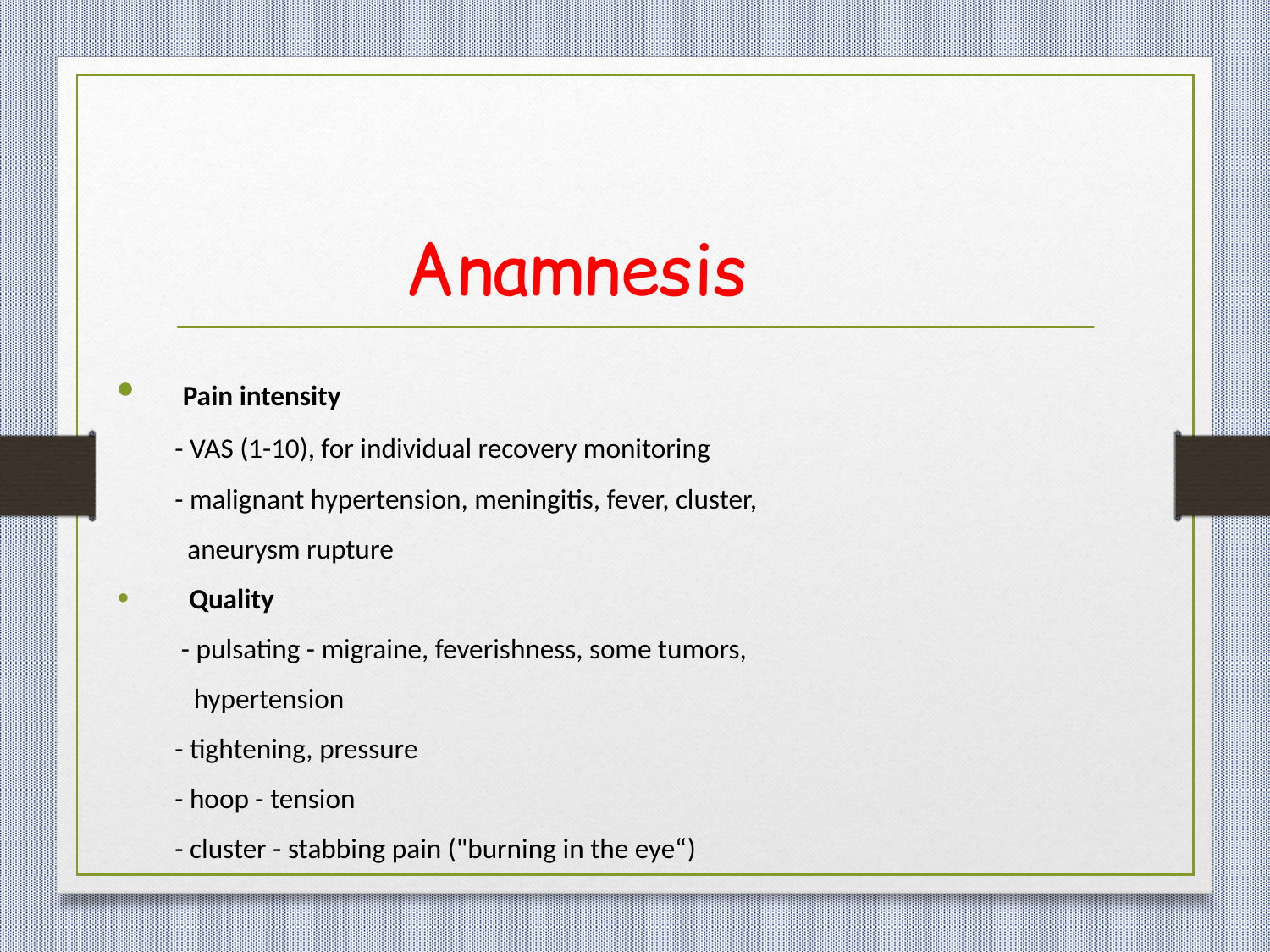

# Anamnesis
  Pain intensity
         - VAS (1-10), for individual recovery monitoring
         - malignant hypertension, meningitis, fever, cluster,
           aneurysm rupture
     Quality
          - pulsating - migraine, feverishness, some tumors,
            hypertension
         - tightening, pressure
         - hoop - tension
         - cluster - stabbing pain ("burning in the eye“)